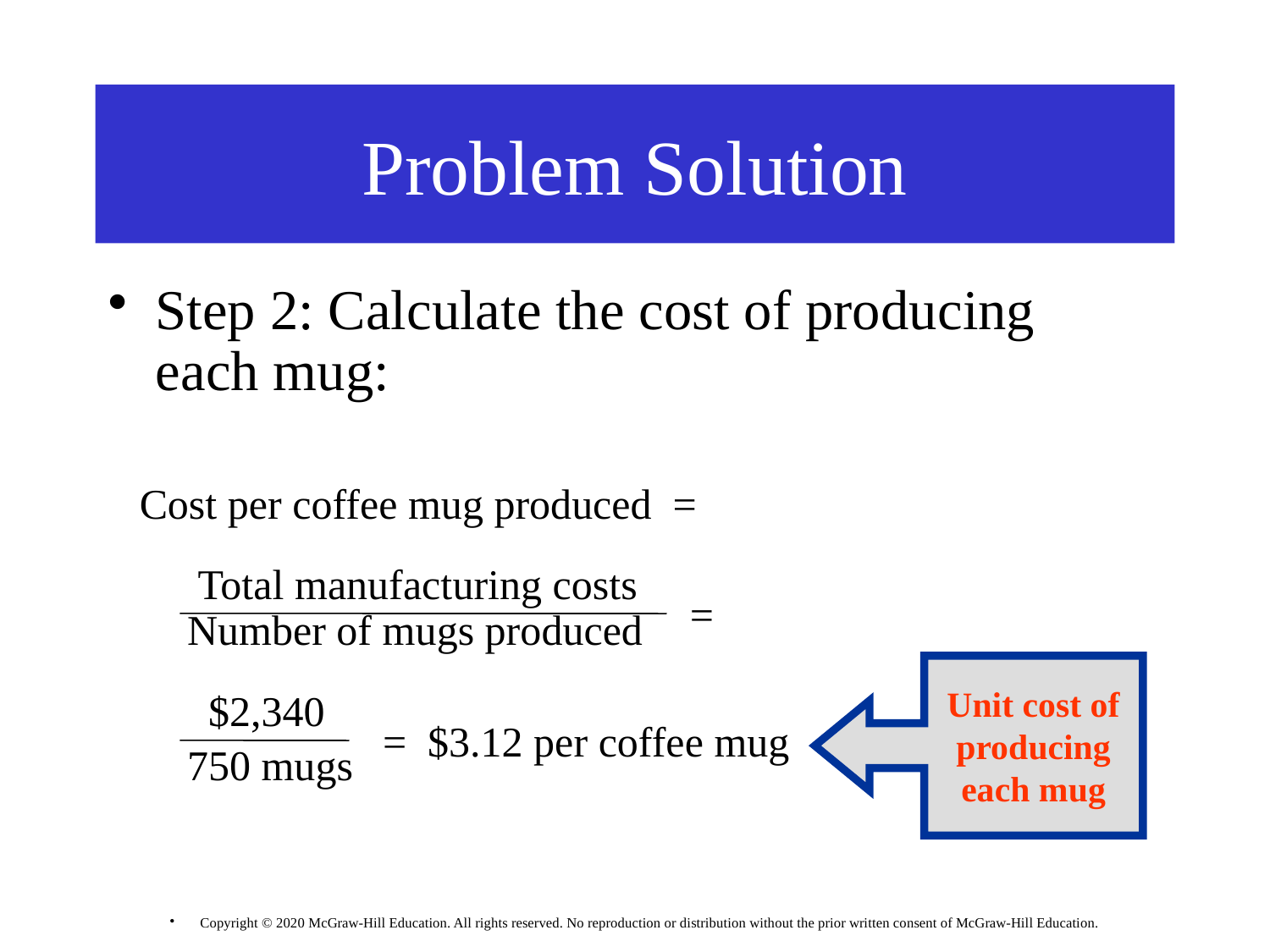

# Problem Solution
Step 2: Calculate the cost of producing each mug:
Cost per coffee mug produced  =

	 Total manufacturing costs
Number of mugs produced

	  $2,340
	750 mugs

=

Unit cost of producing each mug
=  $3.12 per coffee mug